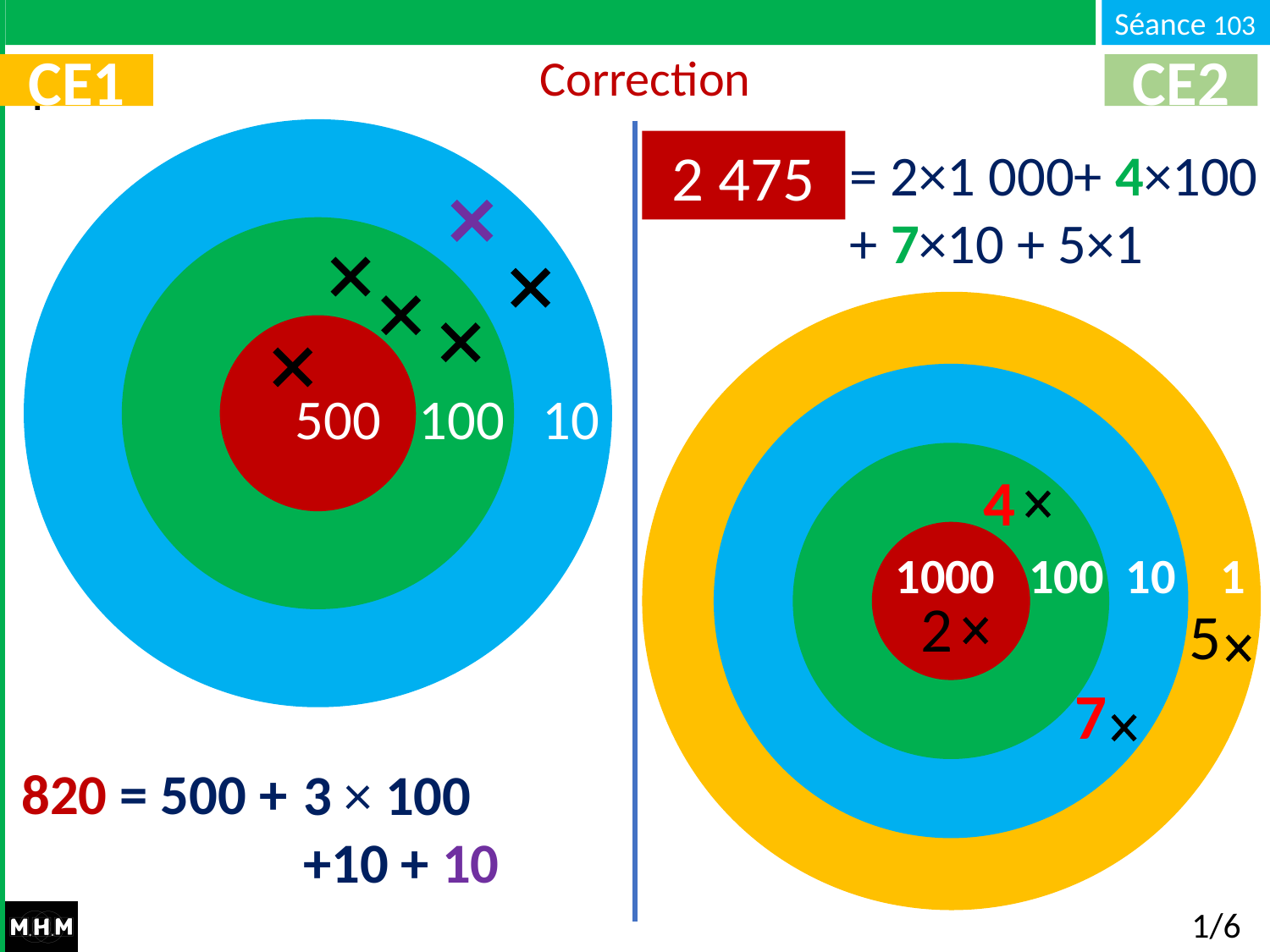

# Correction
CE1
CE2

2 475
= 2×1 000+ 4×100
+ 7×10 + 5×1

 1000   100  10    1

 500   100   10
4

2

5

7

820 = 500 +
3 × 100
+10 + 10
1/6